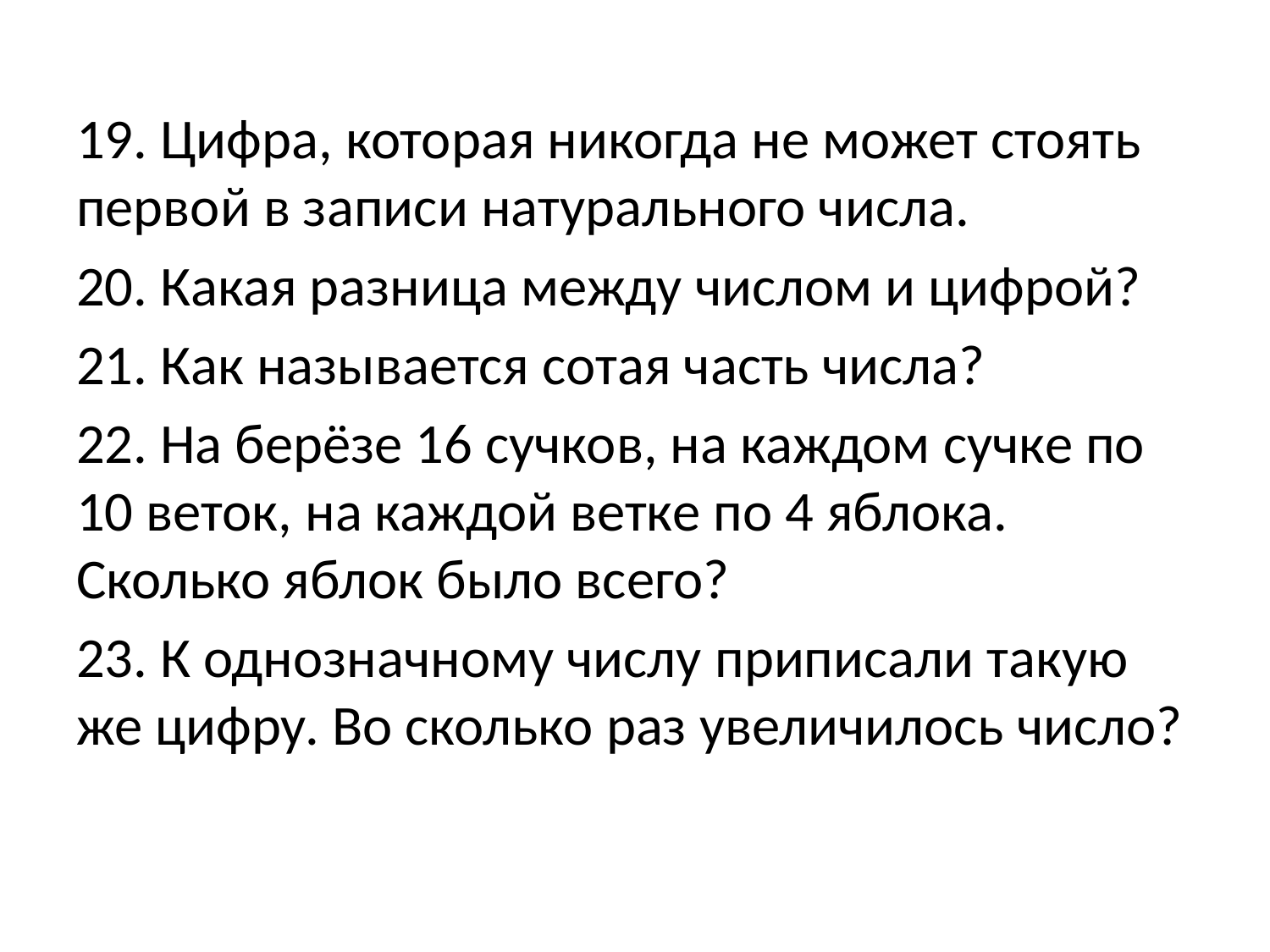

#
19. Цифра, которая никогда не может стоять первой в записи натурального числа.
20. Какая разница между числом и цифрой?
21. Как называется сотая часть числа?
22. На берёзе 16 сучков, на каждом сучке по 10 веток, на каждой ветке по 4 яблока. Сколько яблок было всего?
23. К однозначному числу приписали такую же цифру. Во сколько раз увеличилось число?